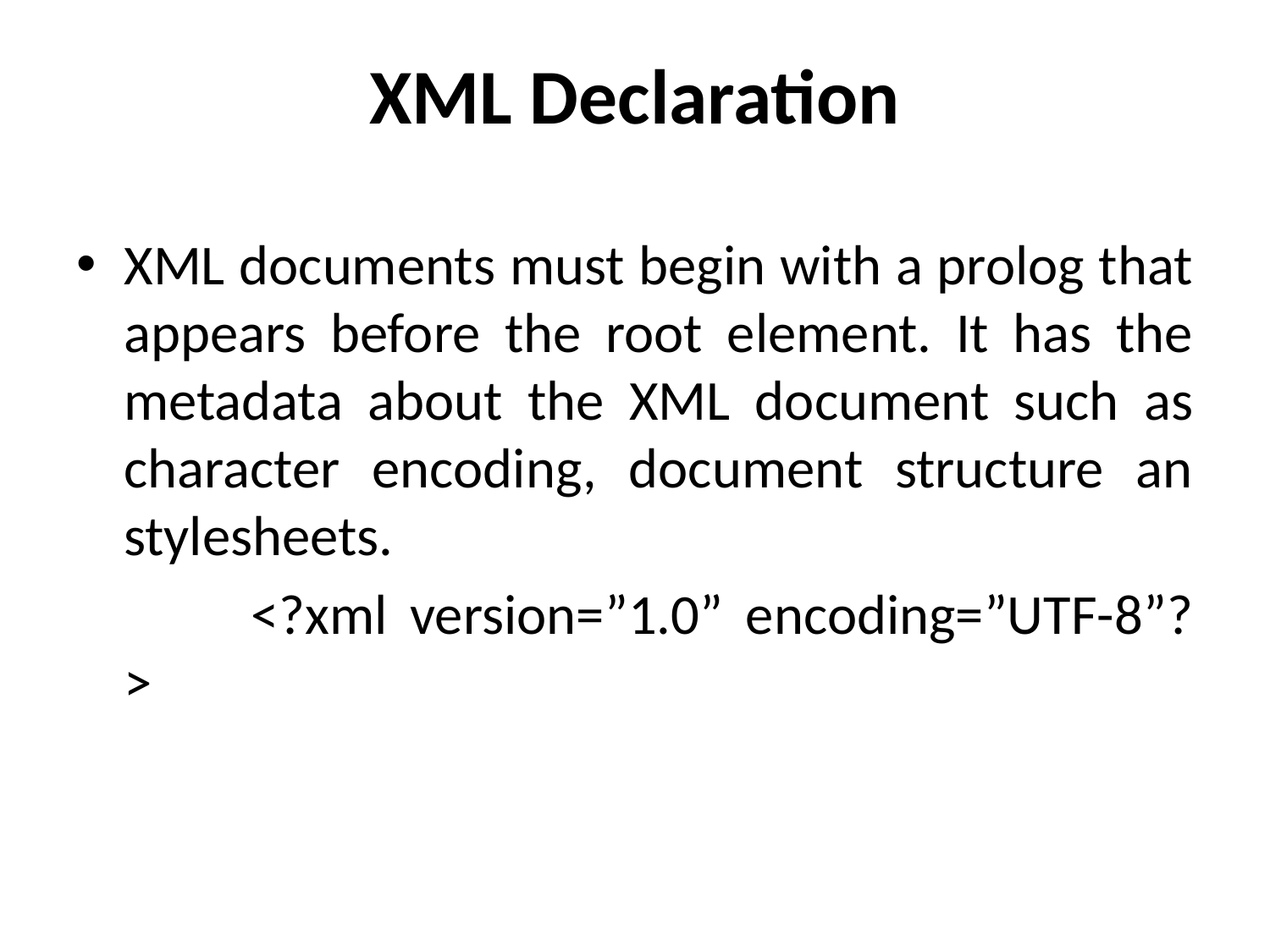

# XML Declaration
XML documents must begin with a prolog that appears before the root element. It has the metadata about the XML document such as character encoding, document structure an stylesheets.
		<?xml version=”1.0” encoding=”UTF-8”?>